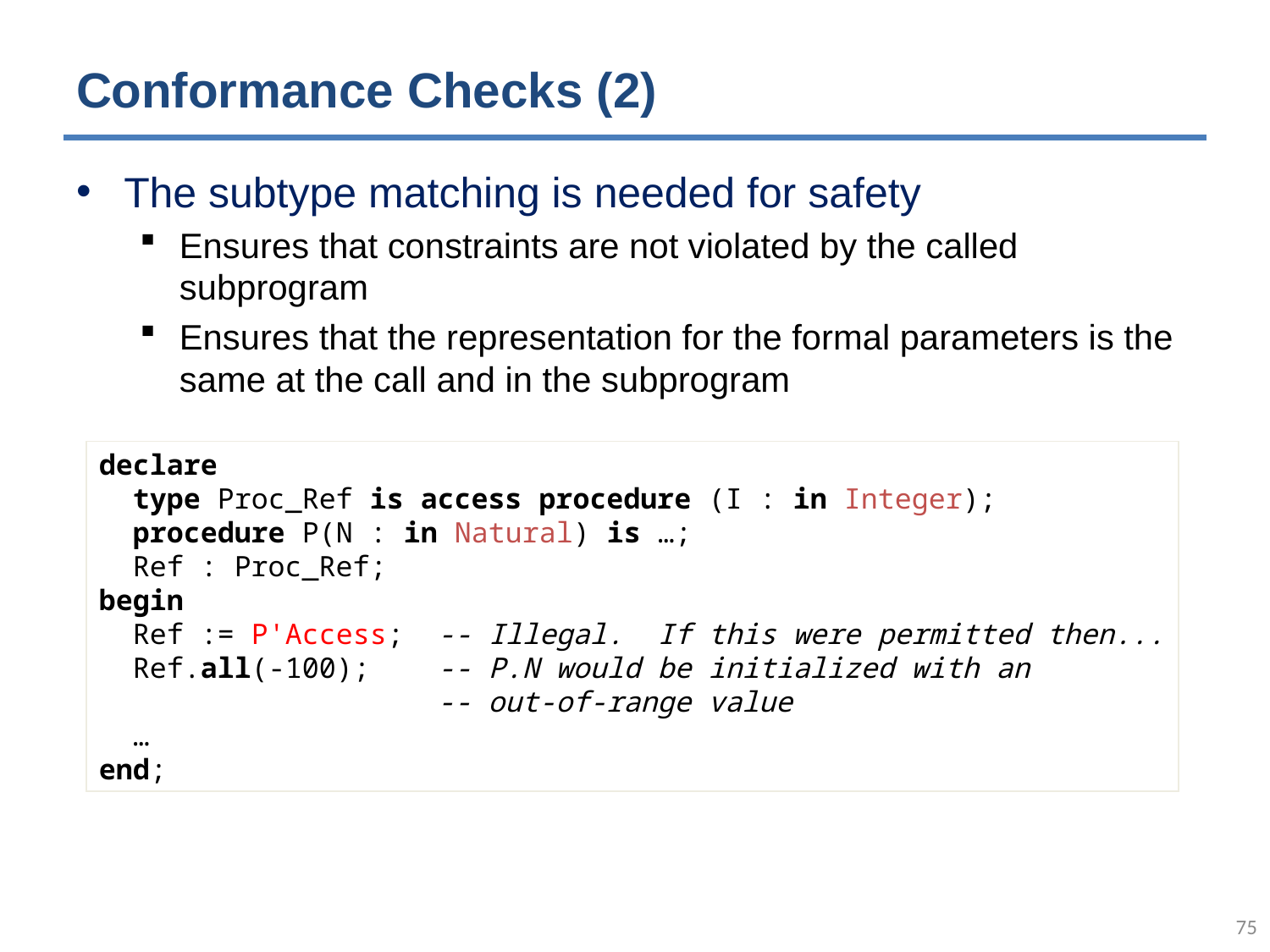

# Conformance Checks (2)
The subtype matching is needed for safety
Ensures that constraints are not violated by the called subprogram
Ensures that the representation for the formal parameters is the same at the call and in the subprogram

declare
  type Proc_Ref is access procedure (I : in Integer);
  procedure P(N : in Natural) is …;
  Ref : Proc_Ref;
begin
  Ref := P'Access;  -- Illegal.  If this were permitted then...
  Ref.all(-100);    -- P.N would be initialized with an
                    -- out-of-range value
  …
end;
75